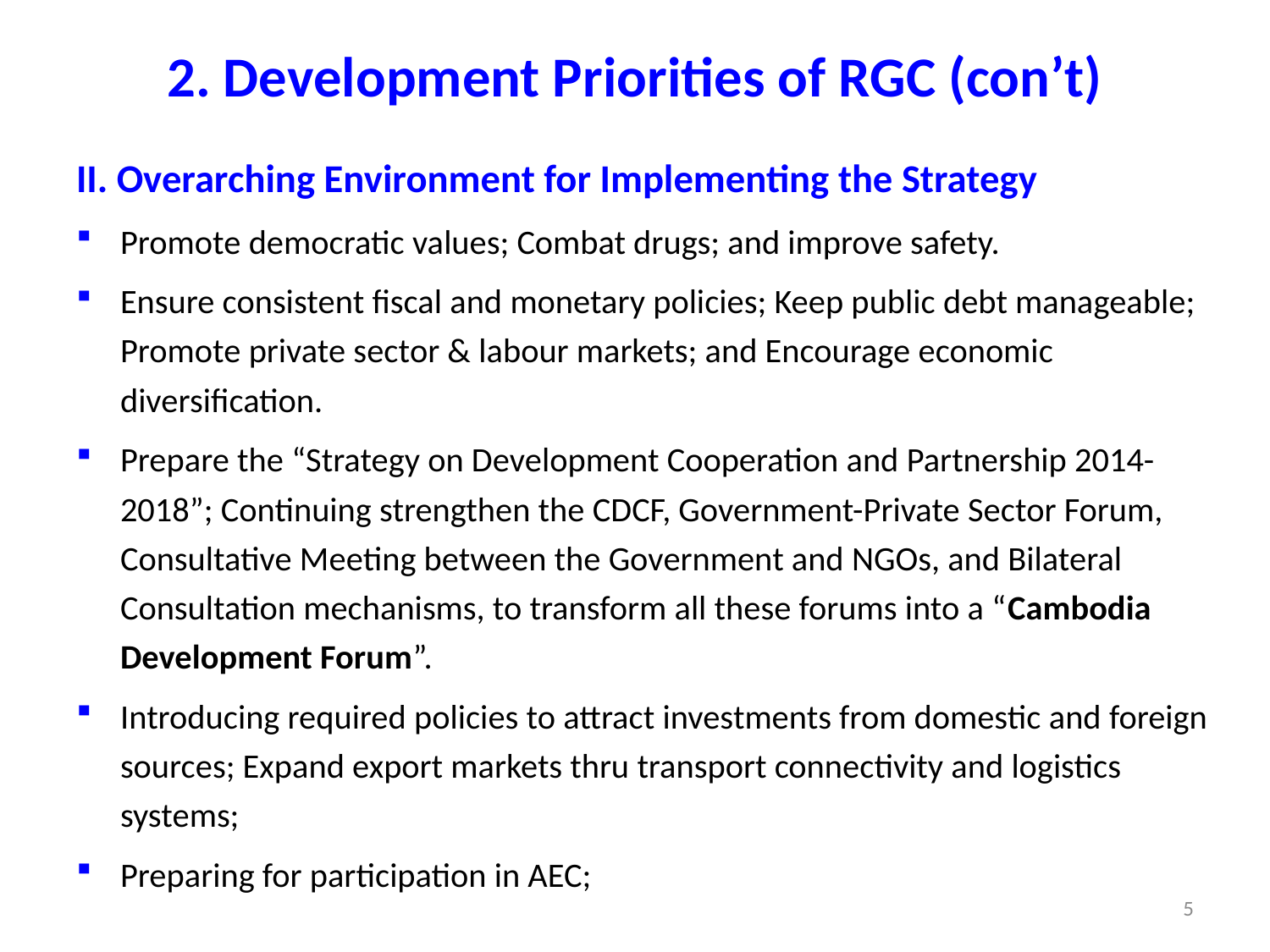

# 2. Development Priorities of RGC (con’t)
II. Overarching Environment for Implementing the Strategy
Promote democratic values; Combat drugs; and improve safety.
Ensure consistent fiscal and monetary policies; Keep public debt manageable; Promote private sector & labour markets; and Encourage economic diversification.
Prepare the “Strategy on Development Cooperation and Partnership 2014-2018”; Continuing strengthen the CDCF, Government-Private Sector Forum, Consultative Meeting between the Government and NGOs, and Bilateral Consultation mechanisms, to transform all these forums into a “Cambodia Development Forum”.
Introducing required policies to attract investments from domestic and foreign sources; Expand export markets thru transport connectivity and logistics systems;
Preparing for participation in AEC;
5